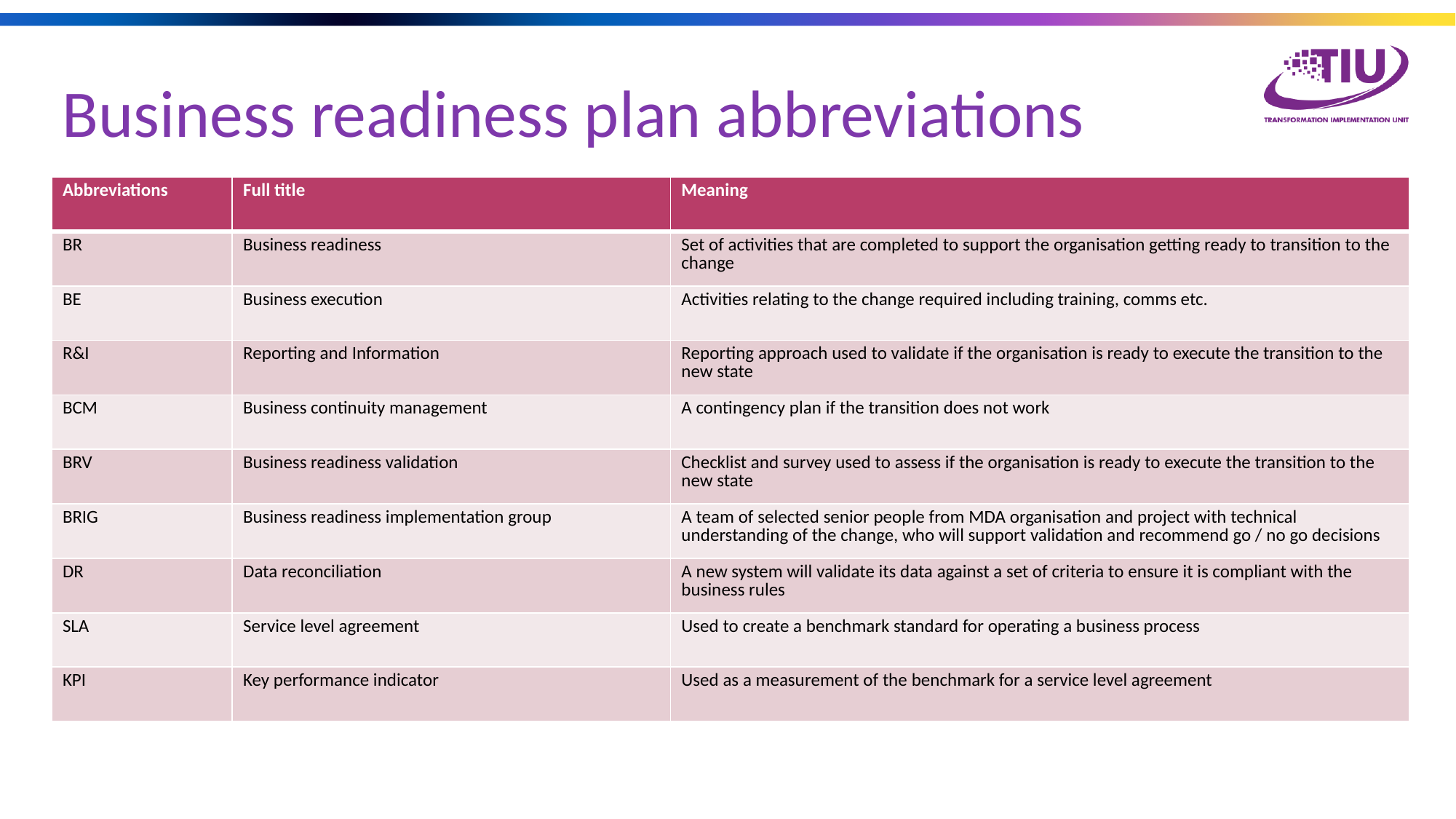

Business readiness plan abbreviations
| Abbreviations | Full title | Meaning |
| --- | --- | --- |
| BR | Business readiness | Set of activities that are completed to support the organisation getting ready to transition to the change |
| BE | Business execution | Activities relating to the change required including training, comms etc. |
| R&I | Reporting and Information | Reporting approach used to validate if the organisation is ready to execute the transition to the new state |
| BCM | Business continuity management | A contingency plan if the transition does not work |
| BRV | Business readiness validation | Checklist and survey used to assess if the organisation is ready to execute the transition to the new state |
| BRIG | Business readiness implementation group | A team of selected senior people from MDA organisation and project with technical understanding of the change, who will support validation and recommend go / no go decisions |
| DR | Data reconciliation | A new system will validate its data against a set of criteria to ensure it is compliant with the business rules |
| SLA | Service level agreement | Used to create a benchmark standard for operating a business process |
| KPI | Key performance indicator | Used as a measurement of the benchmark for a service level agreement |